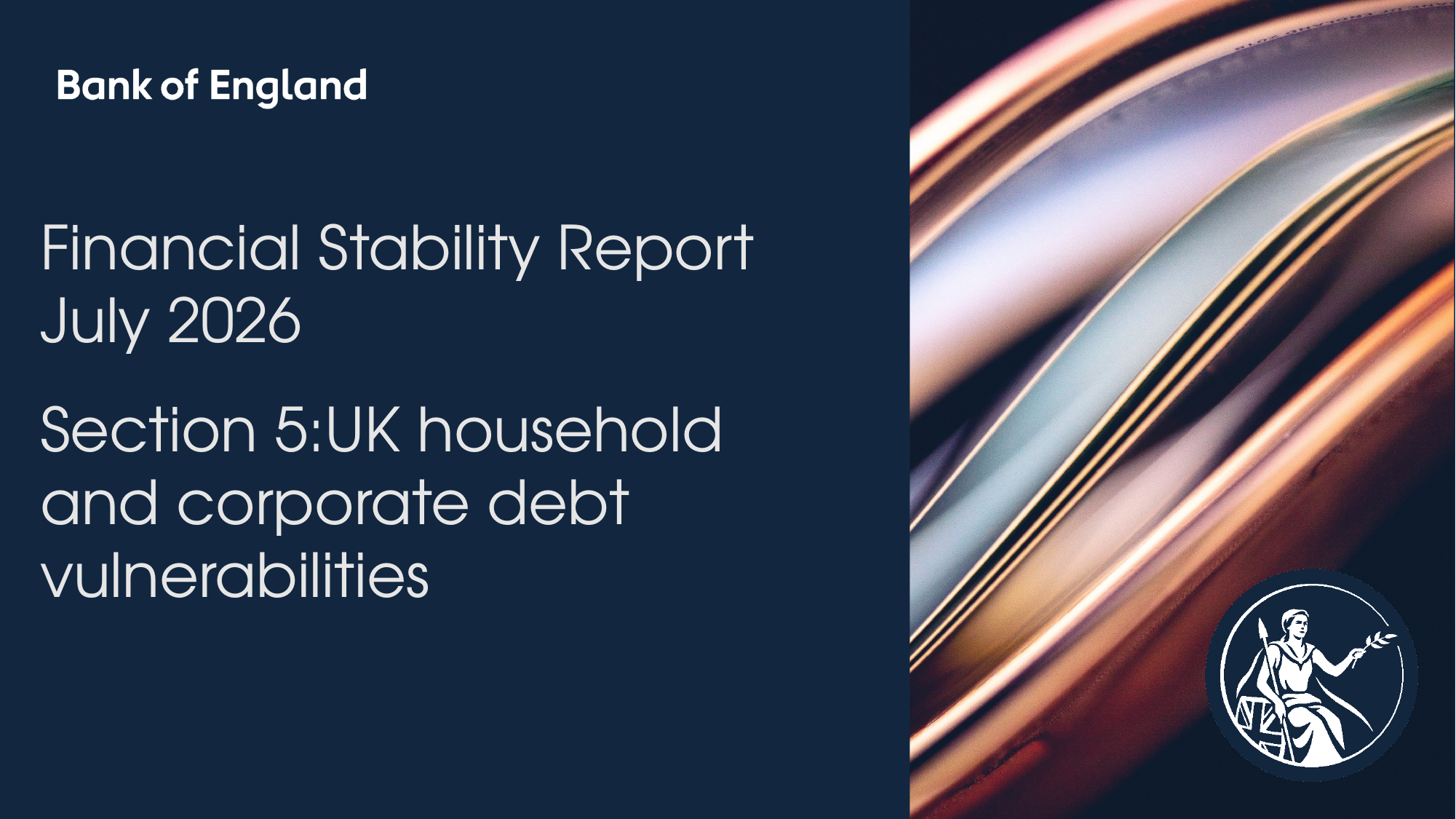

Financial Stability Report
July 2026
Section 5:UK household and corporate debt vulnerabilities